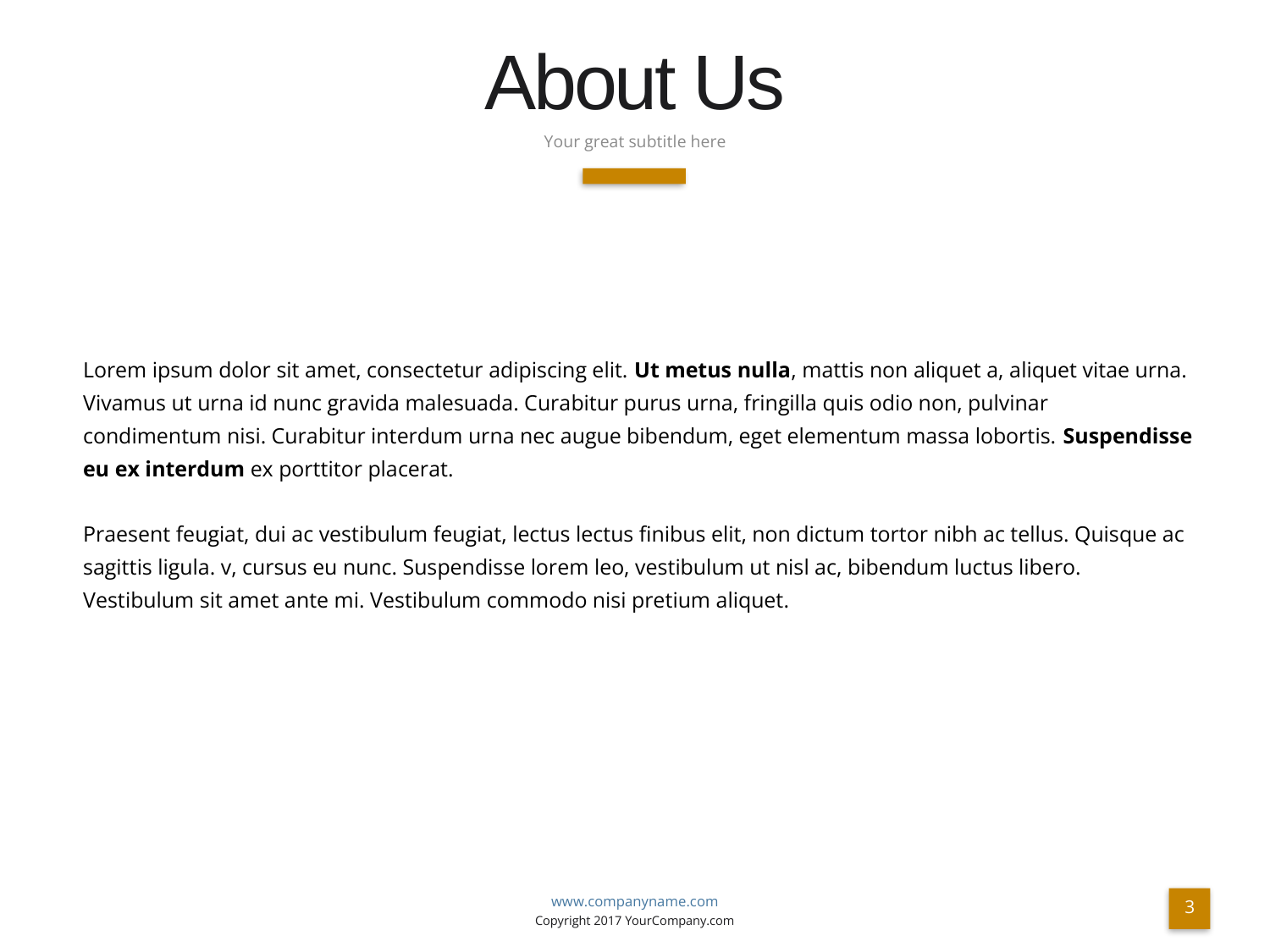

# About Us
Your great subtitle here

Lorem ipsum dolor sit amet, consectetur adipiscing elit. Ut metus nulla, mattis non aliquet a, aliquet vitae urna. Vivamus ut urna id nunc gravida malesuada. Curabitur purus urna, fringilla quis odio non, pulvinar condimentum nisi. Curabitur interdum urna nec augue bibendum, eget elementum massa lobortis. Suspendisse eu ex interdum ex porttitor placerat.

Praesent feugiat, dui ac vestibulum feugiat, lectus lectus finibus elit, non dictum tortor nibh ac tellus. Quisque ac sagittis ligula. v, cursus eu nunc. Suspendisse lorem leo, vestibulum ut nisl ac, bibendum luctus libero. Vestibulum sit amet ante mi. Vestibulum commodo nisi pretium aliquet.
www.companyname.com
Copyright 2017 YourCompany.com
3